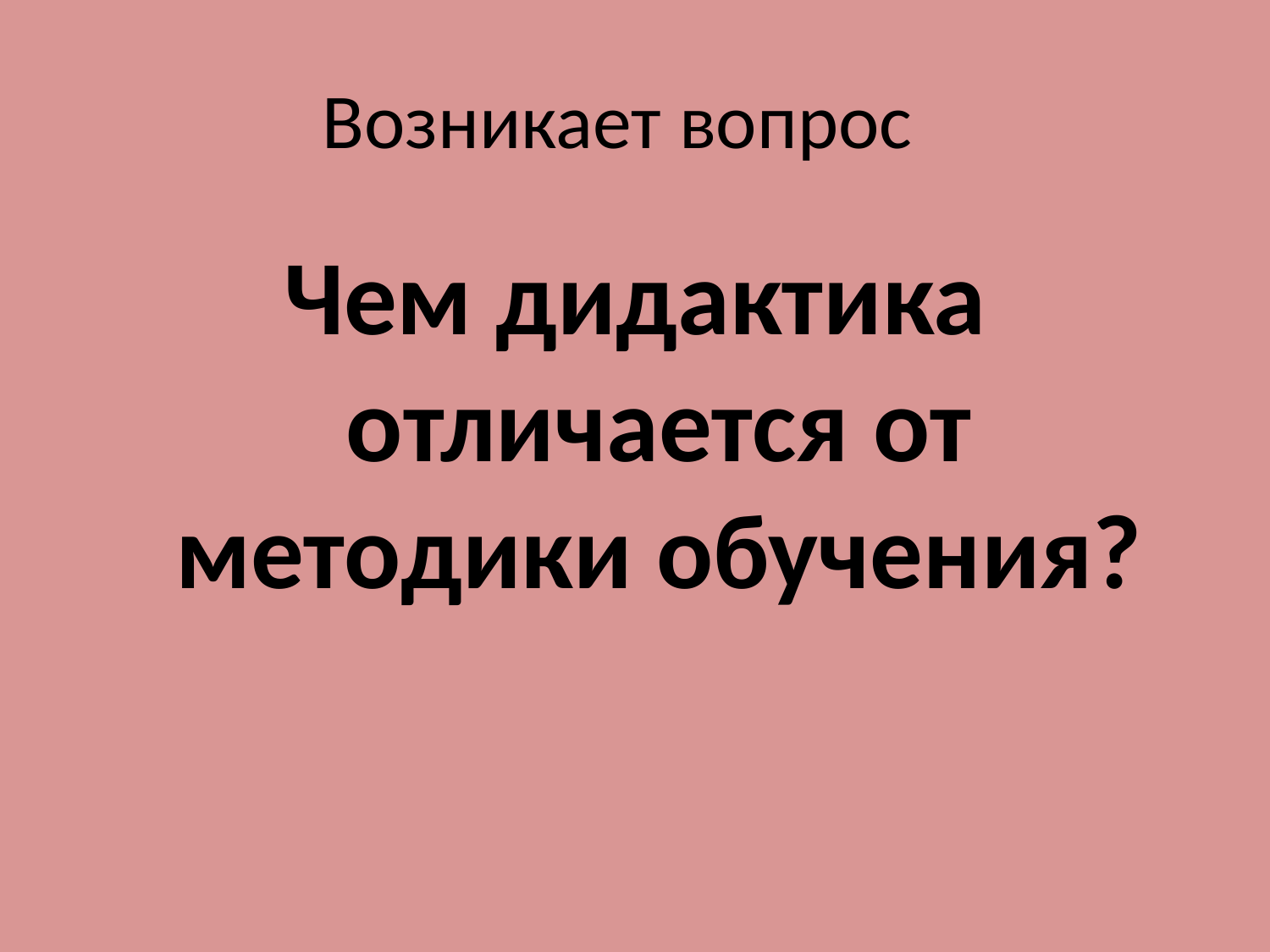

# Возникает вопрос
Чем дидактика отличается от методики обучения?